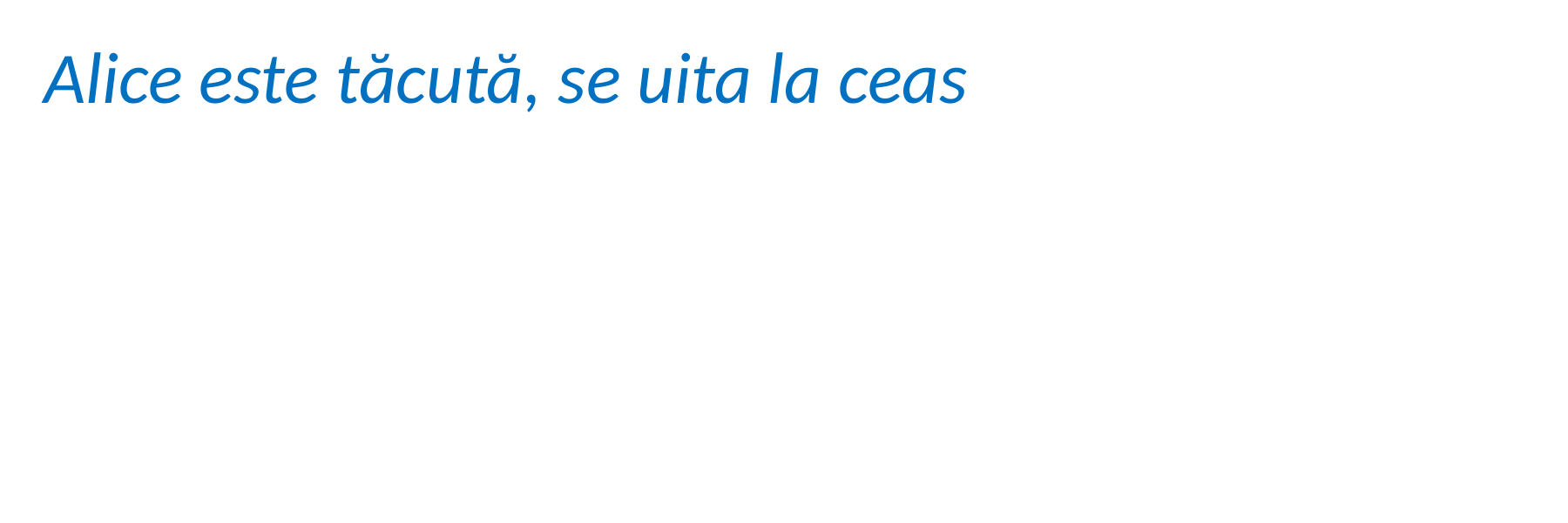

Alice este tăcută, se uita la ceas